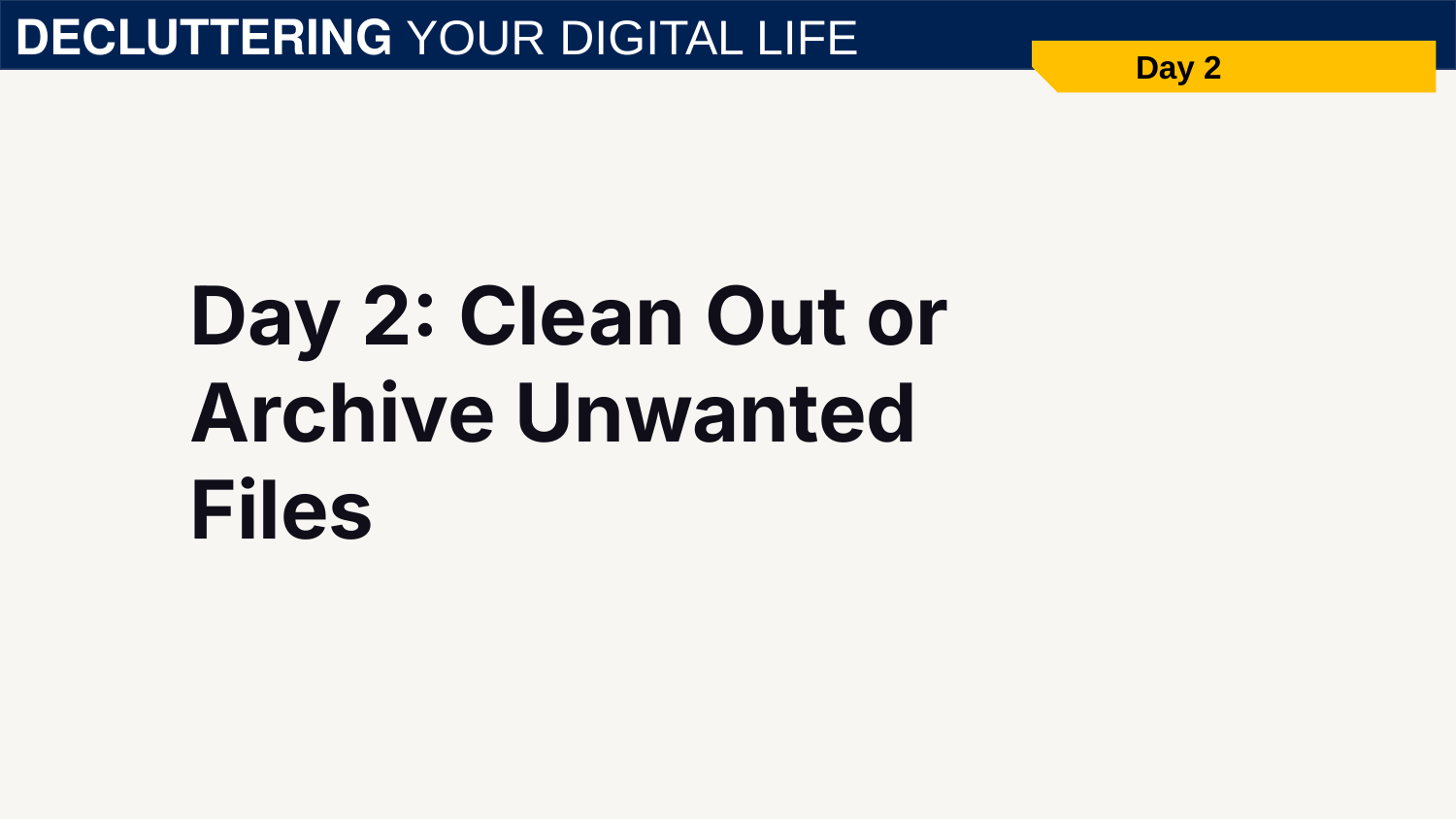

DECLUTTERING YOUR DIGITAL LIFE
Day 2

# Day 2: Clean Out or Archive Unwanted Files